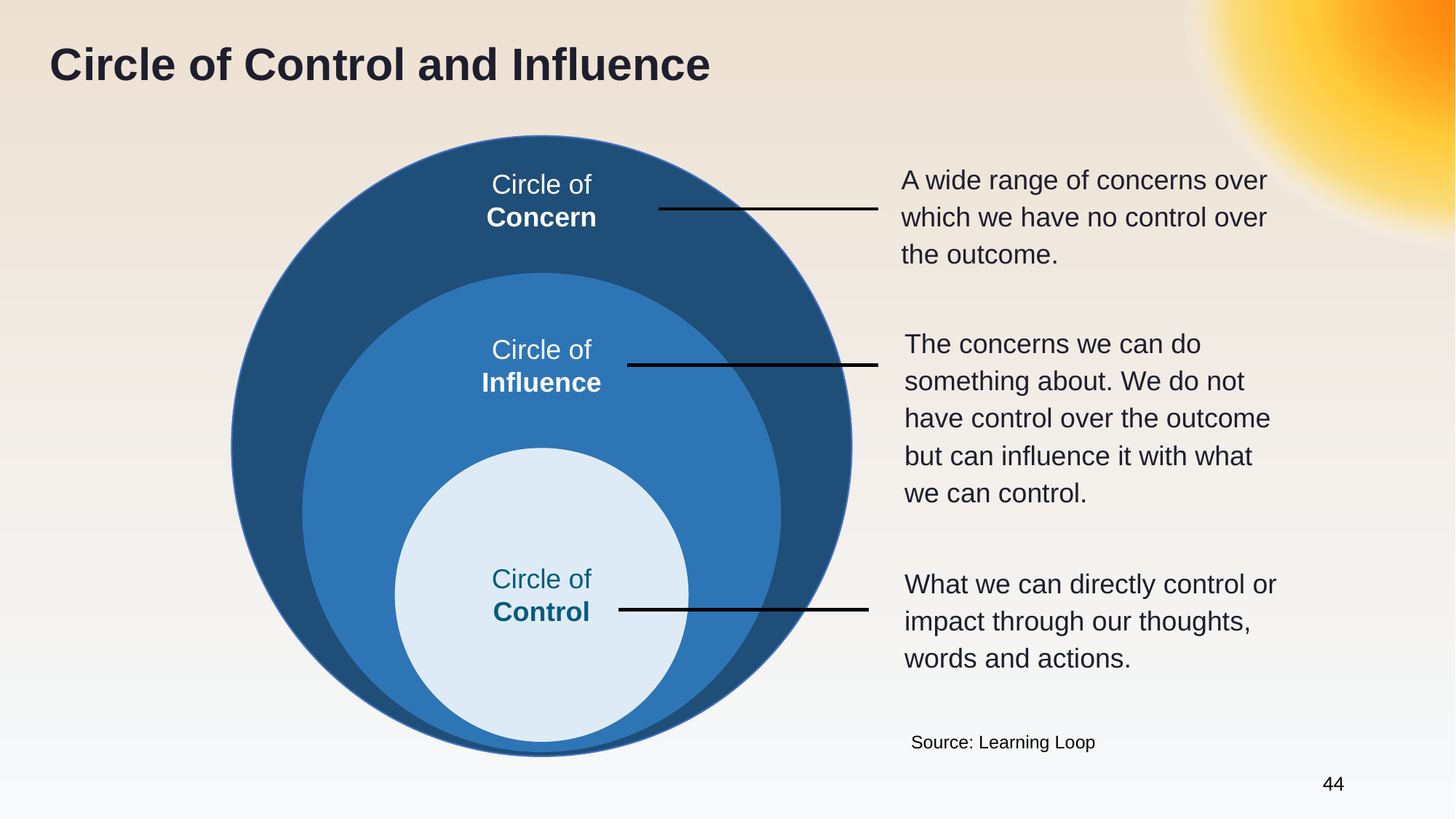

# Circle of Control and Influence

Circle of Concern

Circle of Influence

Circle of Control
A wide range of concerns over which we have no control over the outcome.
The concerns we can do something about. We do not have control over the outcome but can influence it with what we can control.
What we can directly control or impact through our thoughts, words and actions.
Source: Learning Loop
44